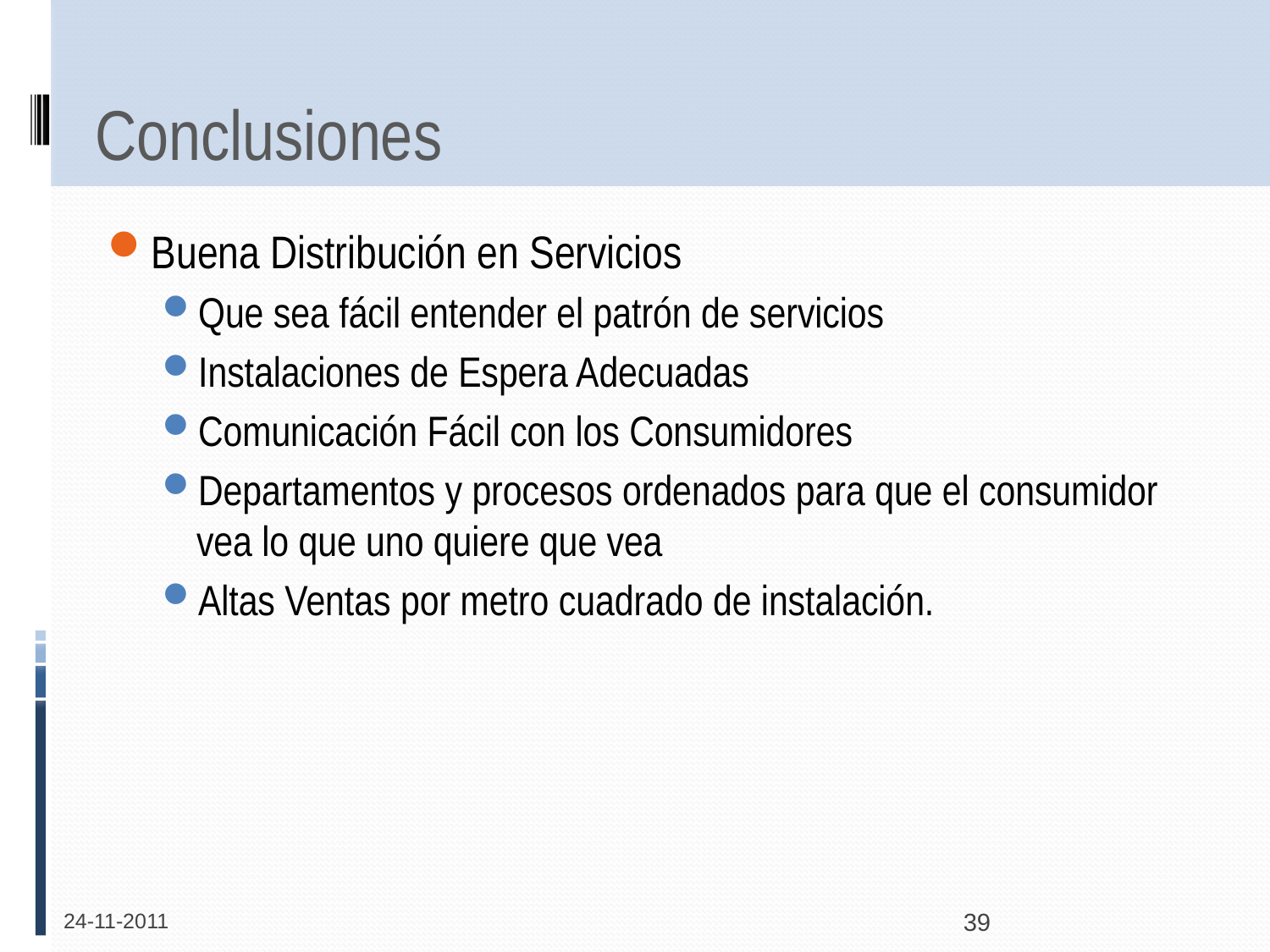

# Conclusiones
Buena Distribución en Servicios
Que sea fácil entender el patrón de servicios
Instalaciones de Espera Adecuadas
Comunicación Fácil con los Consumidores
Departamentos y procesos ordenados para que el consumidor vea lo que uno quiere que vea
Altas Ventas por metro cuadrado de instalación.
24-11-2011
39